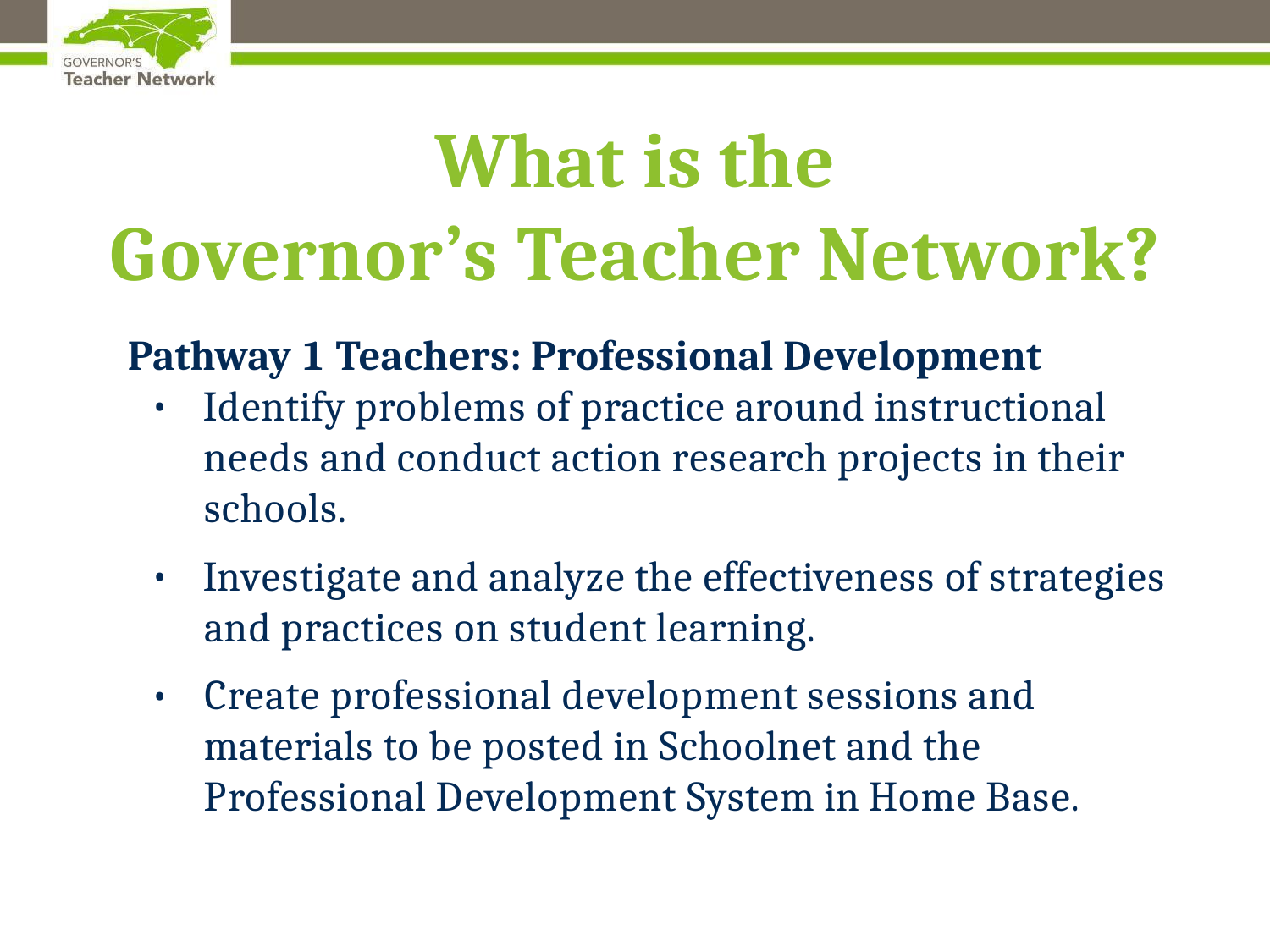

# What is the
Governor’s Teacher Network?
Pathway 1 Teachers: Professional Development
Identify problems of practice around instructional needs and conduct action research projects in their schools.
Investigate and analyze the effectiveness of strategies and practices on student learning.
Create professional development sessions and materials to be posted in Schoolnet and the Professional Development System in Home Base.